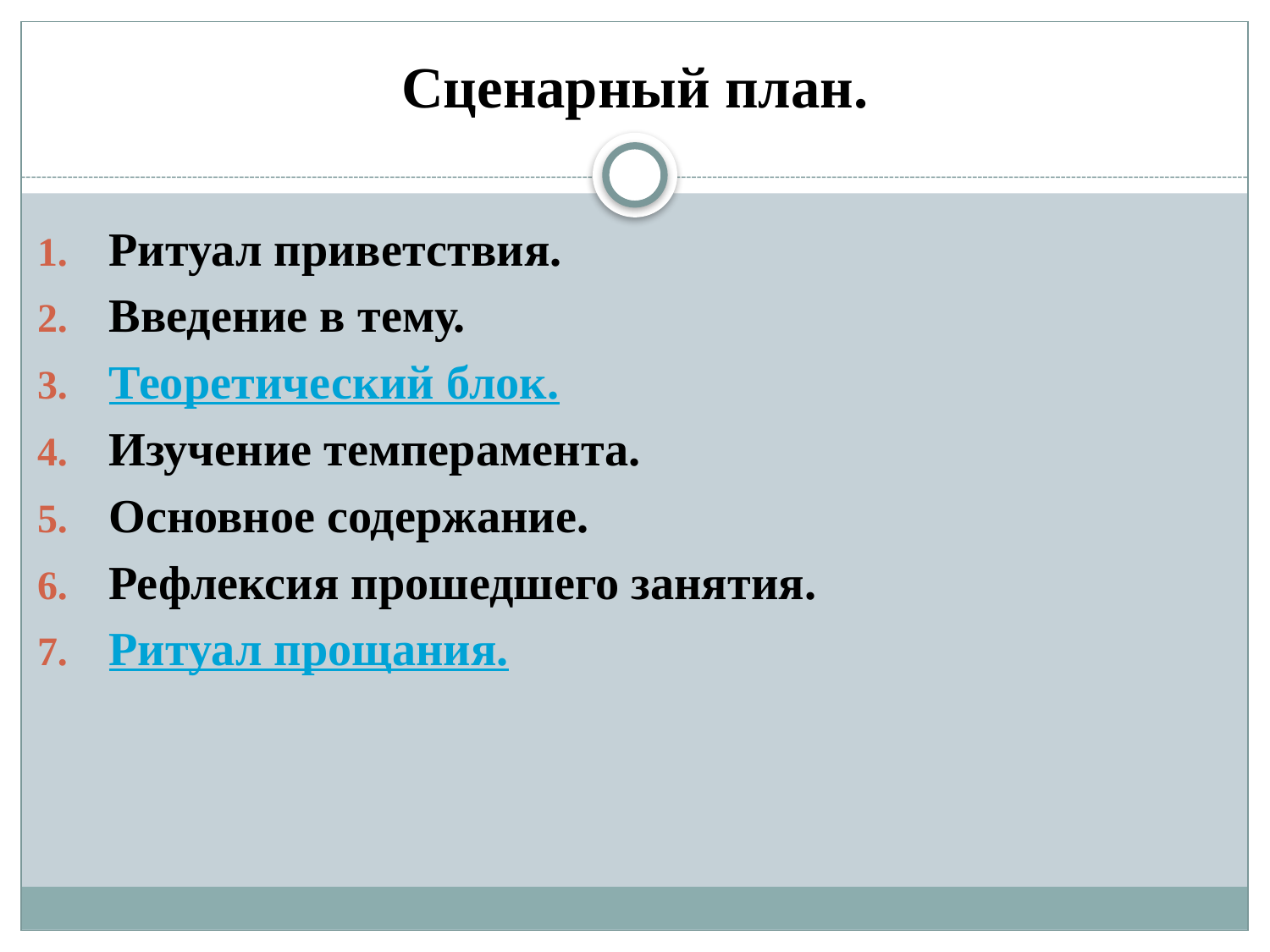

# Сценарный план.
Ритуал приветствия.
Введение в тему.
Теоретический блок.
Изучение темперамента.
Основное содержание.
Рефлексия прошедшего занятия.
Ритуал прощания.